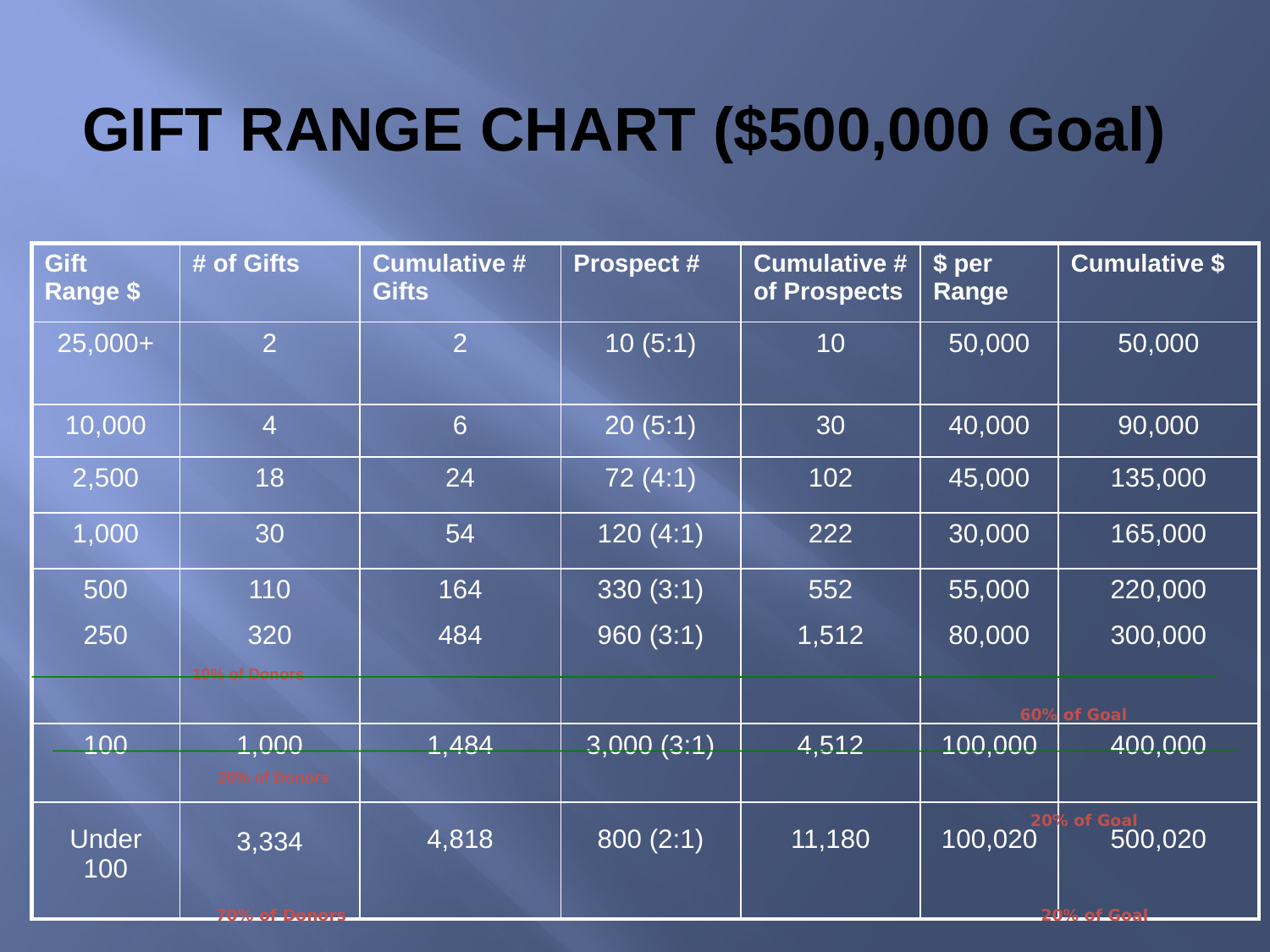

# GIFT RANGE CHART ($500,000 Goal)
| Gift Range $ | # of Gifts | Cumulative # Gifts | Prospect # | Cumulative # of Prospects | $ per Range | Cumulative $ |
| --- | --- | --- | --- | --- | --- | --- |
| 25,000+ | 2 | 2 | 10 (5:1) | 10 | 50,000 | 50,000 |
| 10,000 | 4 | 6 | 20 (5:1) | 30 | 40,000 | 90,000 |
| 2,500 | 18 | 24 | 72 (4:1) | 102 | 45,000 | 135,000 |
| 1,000 | 30 | 54 | 120 (4:1) | 222 | 30,000 | 165,000 |
| 500 250 | 110 320 10% of Donors | 164 484 | 330 (3:1) 960 (3:1) | 552 1,512 | 55,000 80,000 | 220,000 300,000 |
| 100 | 1,000 20% of Donors | 1,484 | 3,000 (3:1) | 4,512 | 100,000 | 400,000 |
| Under 100 | 3,334 | 4,818 | 800 (2:1) | 11,180 | 100,020 | 500,020 |

60% of Goal

20% of Goal
70% of Donors
20% of Goal